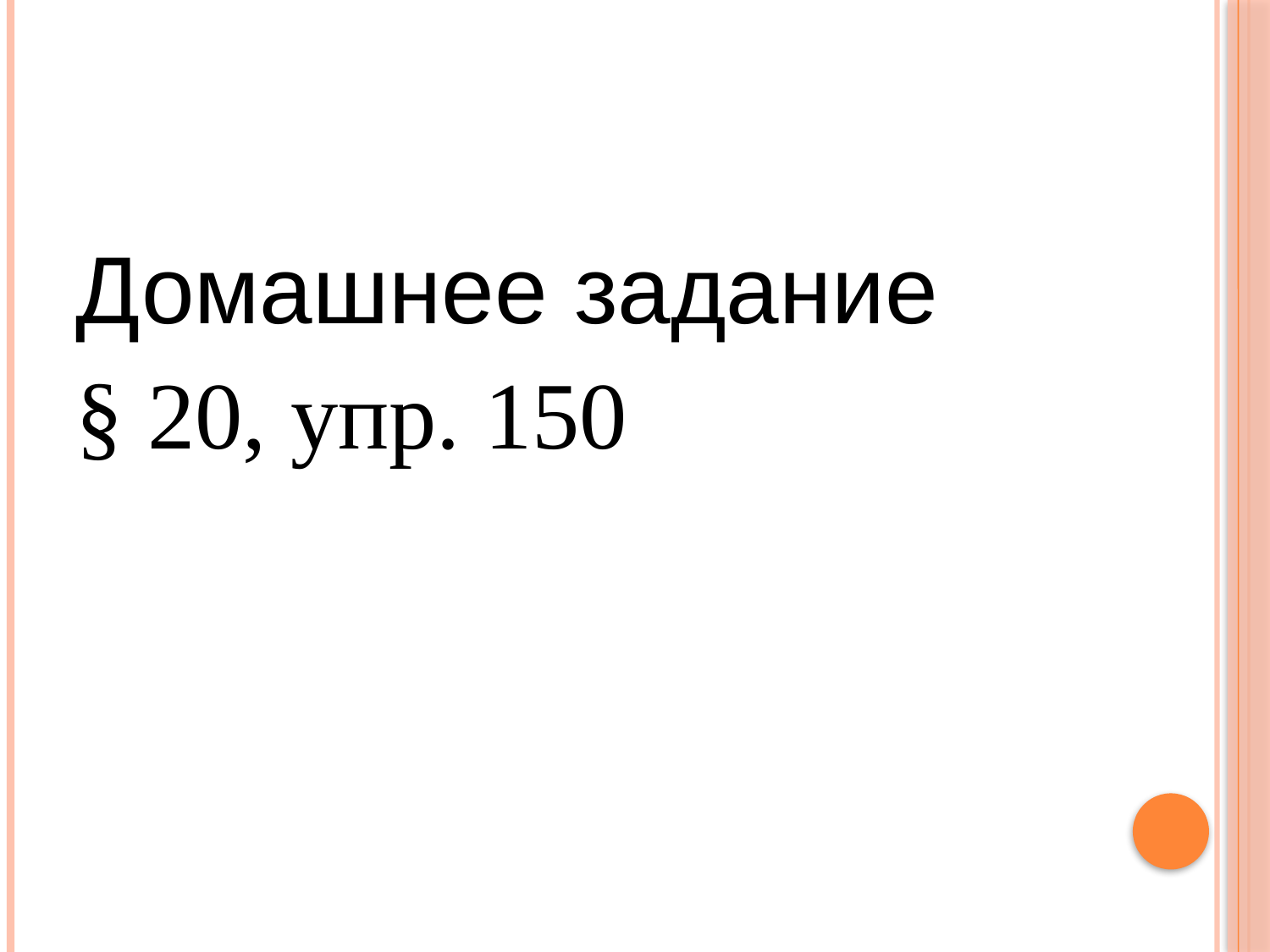

#
Домашнее задание
§ 20, упр. 150